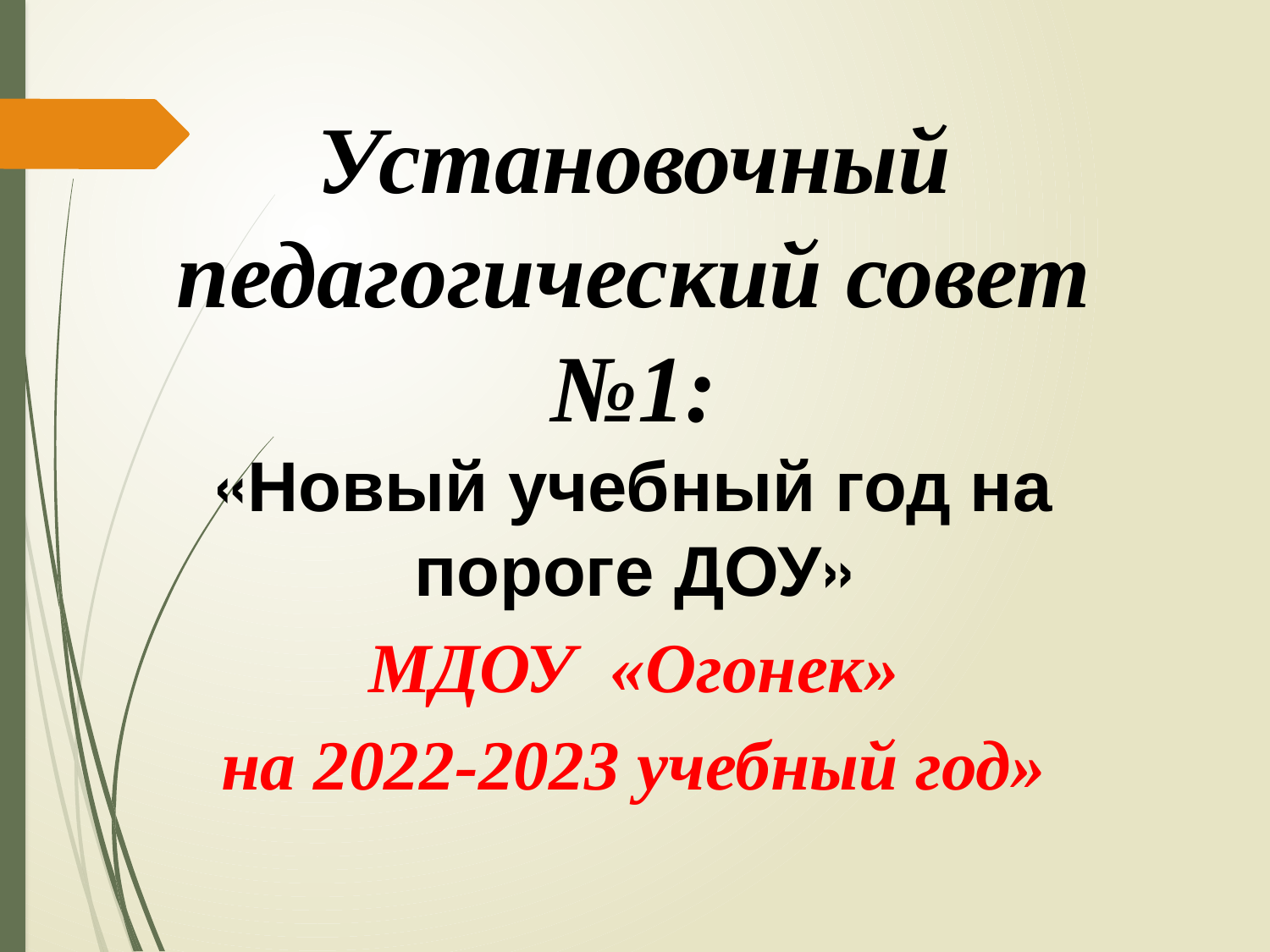

Установочный педагогический совет №1:
«Новый учебный год на пороге ДОУ»
МДОУ  «Огонек»
на 2022-2023 учебный год»